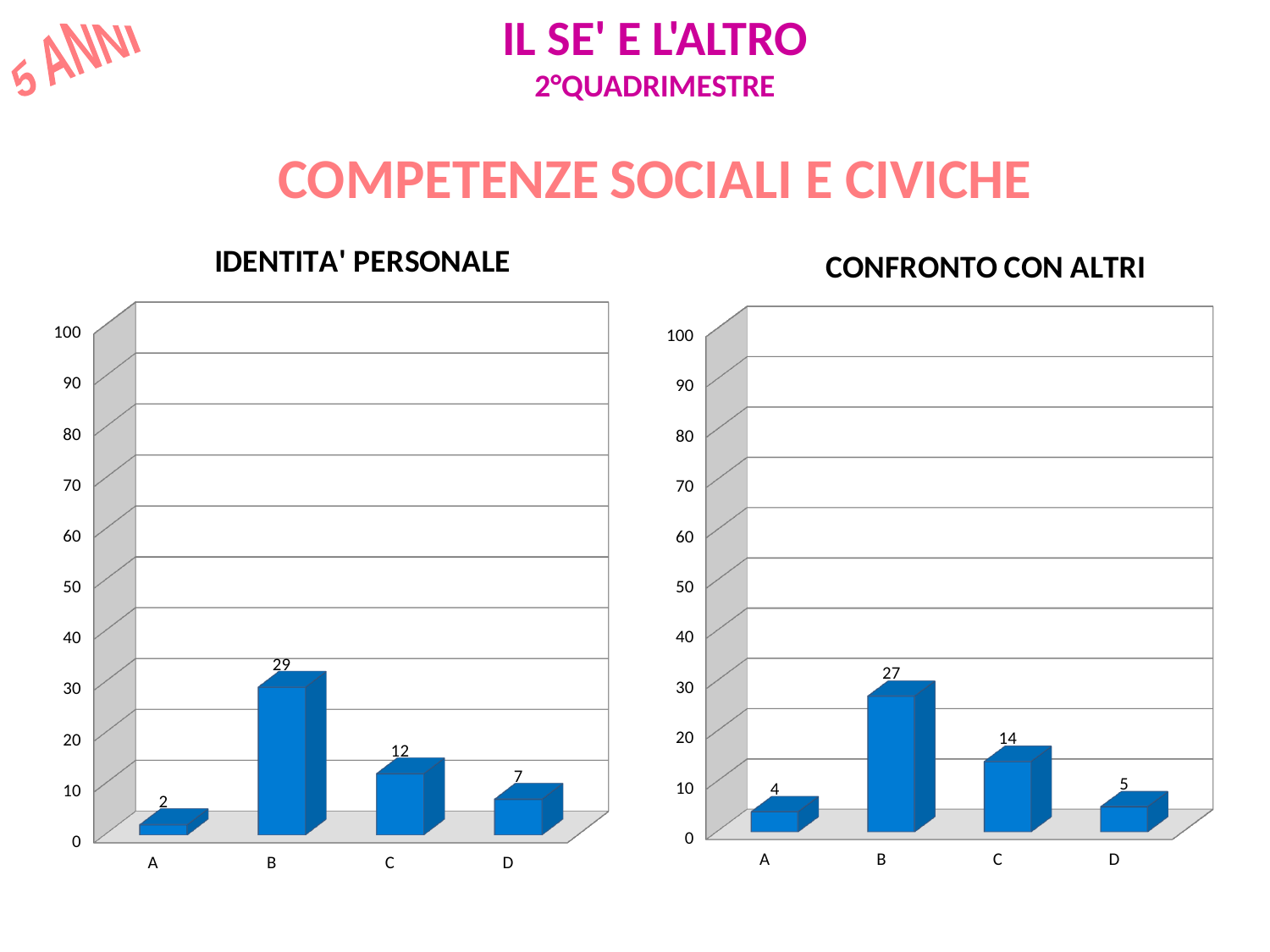

IL SE' E L'ALTRO
2°QUADRIMESTRE
5 ANNI
Competenze sociali e civiche

[unsupported chart]

[unsupported chart]